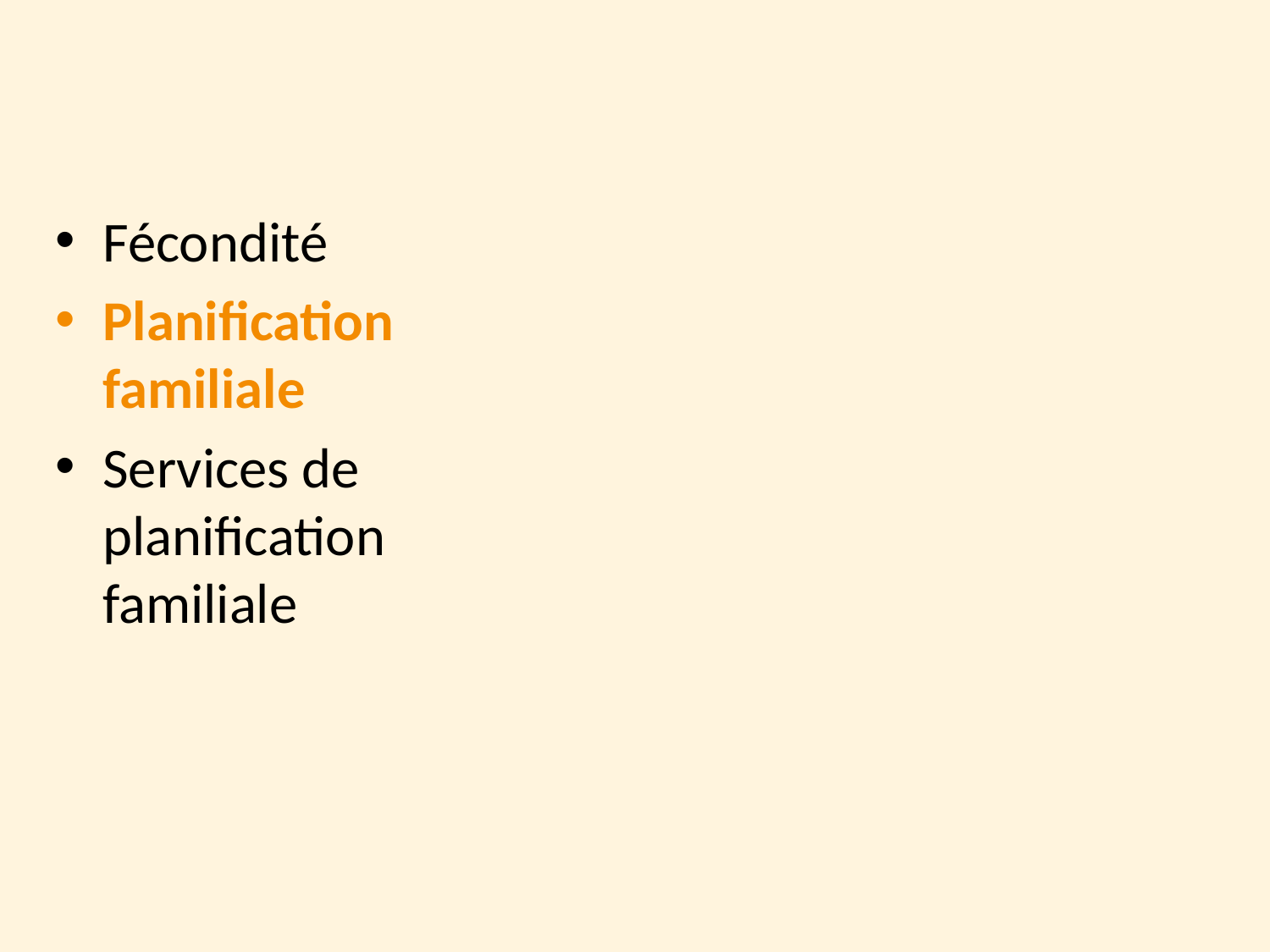

Fécondité
Planification familiale
Services de planification familiale